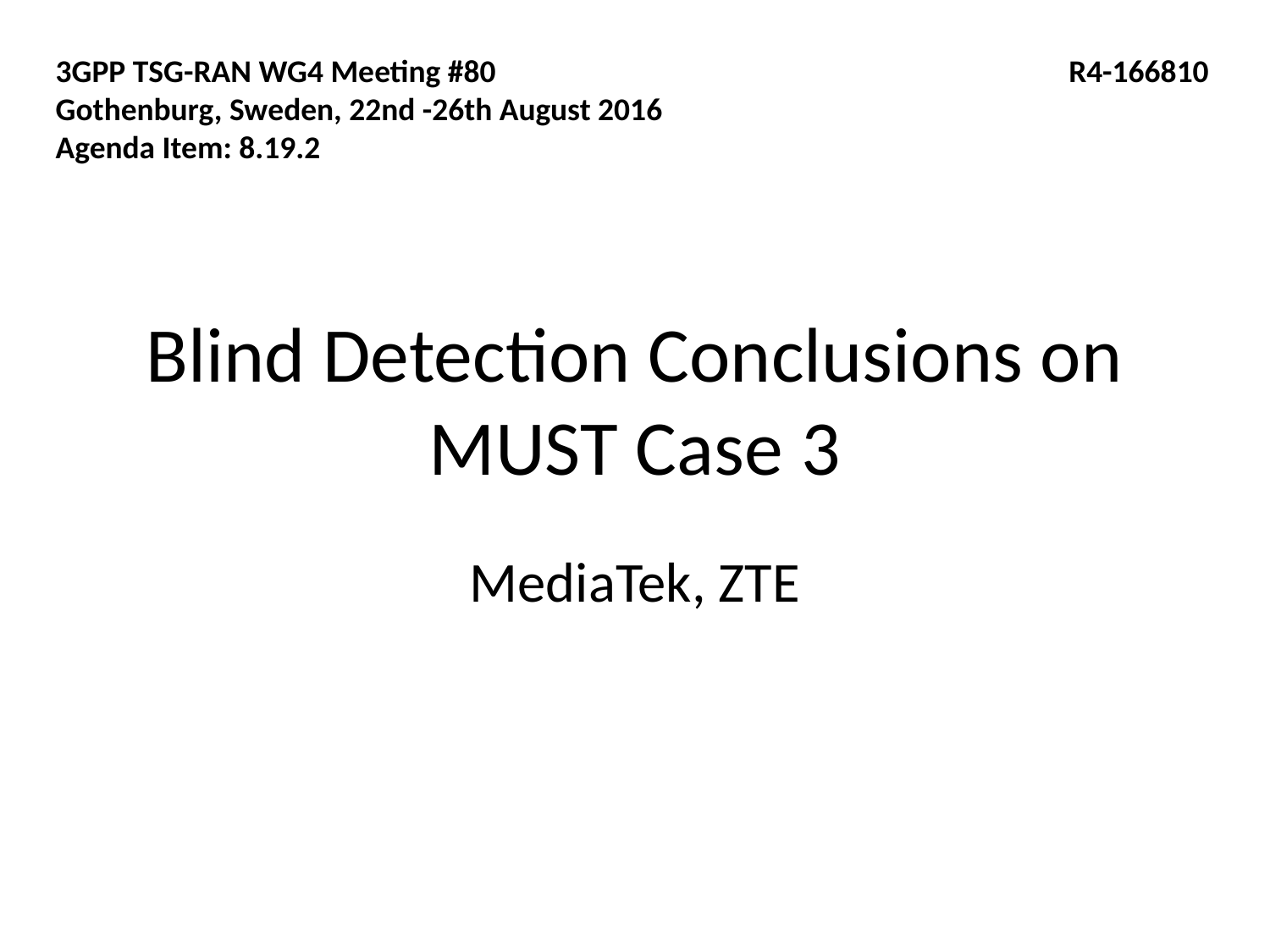

3GPP TSG-RAN WG4 Meeting #80
Gothenburg, Sweden, 22nd -26th August 2016
Agenda Item: 8.19.2
R4-166810
# Blind Detection Conclusions on MUST Case 3
MediaTek, ZTE